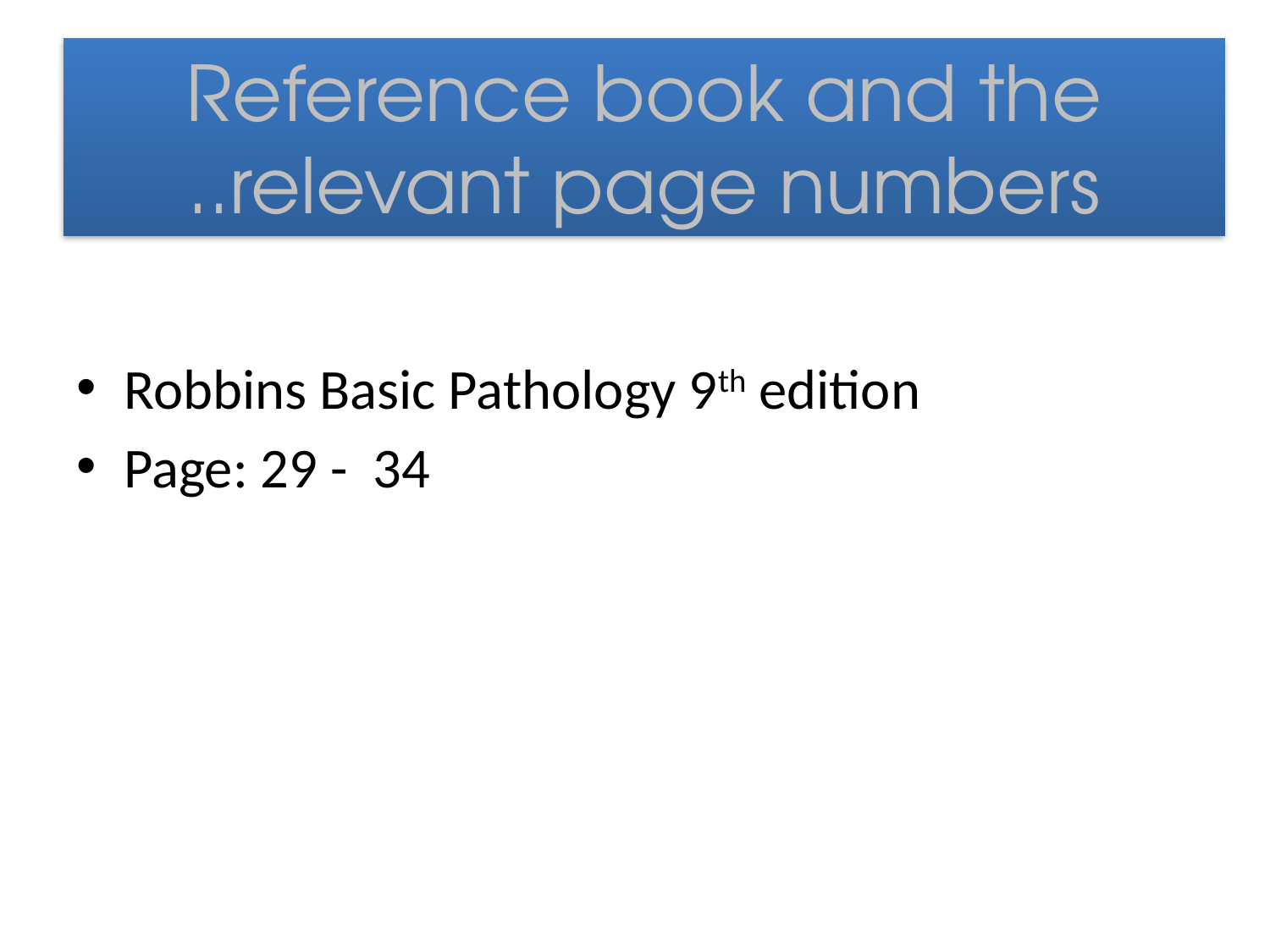

# Reference book and the relevant page numbers..
Robbins Basic Pathology 9th edition
Page: 29 -  34